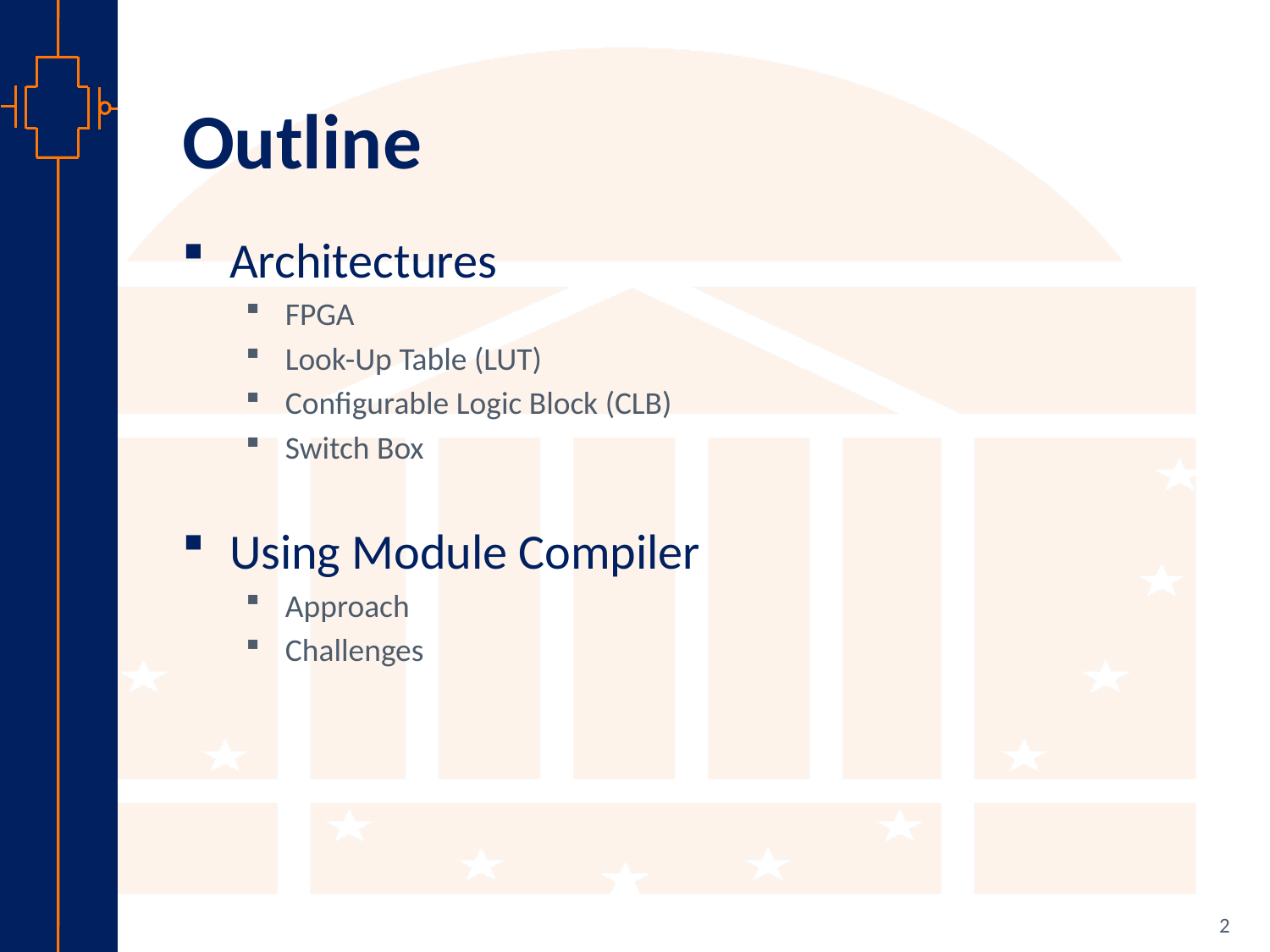

# Outline
Architectures
FPGA
Look-Up Table (LUT)
Configurable Logic Block (CLB)
Switch Box

Using Module Compiler
Approach
Challenges
2